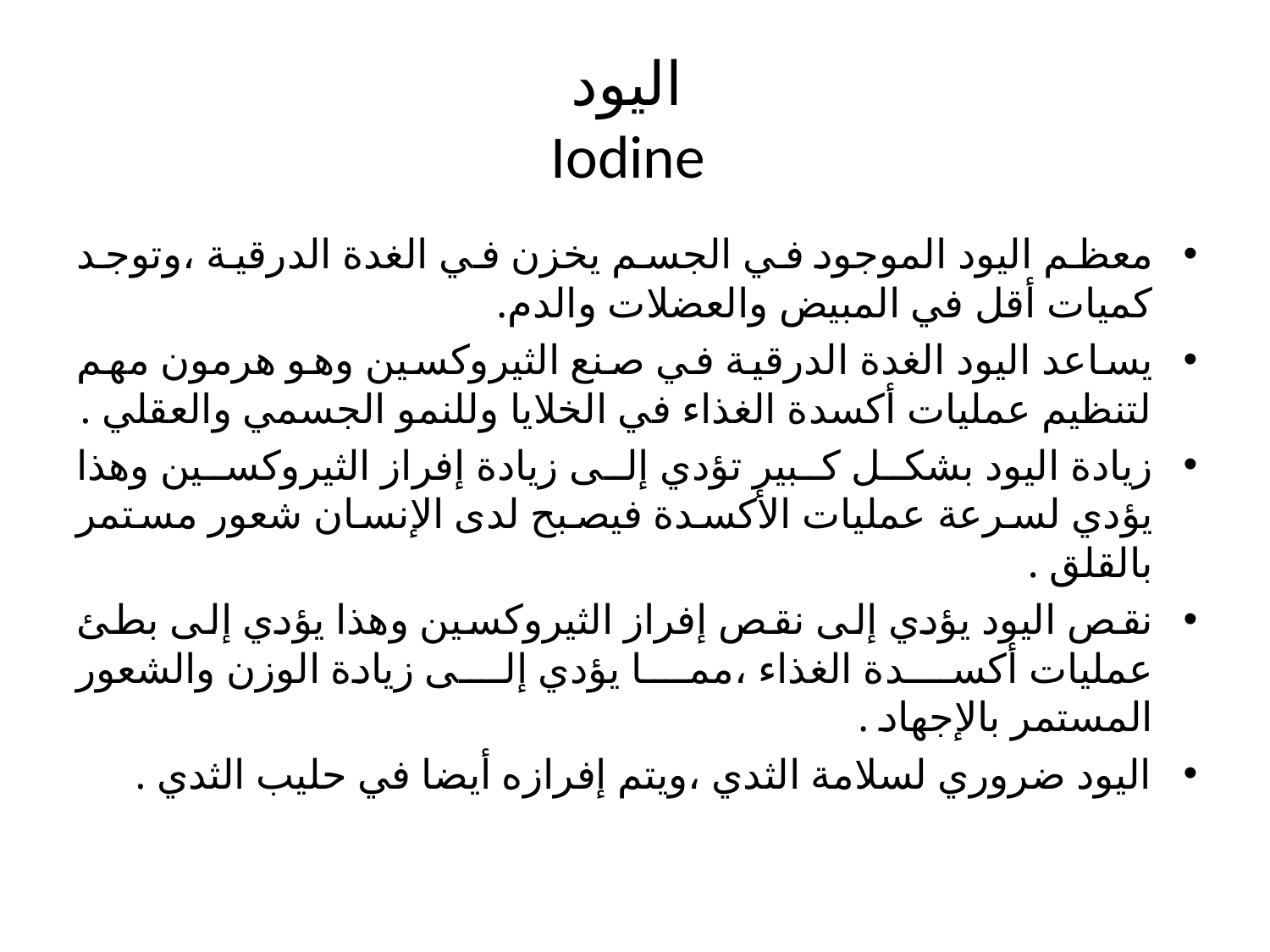

# اليود Iodine
معظم اليود الموجود في الجسم يخزن في الغدة الدرقية ،وتوجد كميات أقل في المبيض والعضلات والدم.
يساعد اليود الغدة الدرقية في صنع الثيروكسين وهو هرمون مهم لتنظيم عمليات أكسدة الغذاء في الخلايا وللنمو الجسمي والعقلي .
زيادة اليود بشكل كبير تؤدي إلى زيادة إفراز الثيروكسين وهذا يؤدي لسرعة عمليات الأكسدة فيصبح لدى الإنسان شعور مستمر بالقلق .
نقص اليود يؤدي إلى نقص إفراز الثيروكسين وهذا يؤدي إلى بطئ عمليات أكسدة الغذاء ،مما يؤدي إلى زيادة الوزن والشعور المستمر بالإجهاد .
اليود ضروري لسلامة الثدي ،ويتم إفرازه أيضا في حليب الثدي .